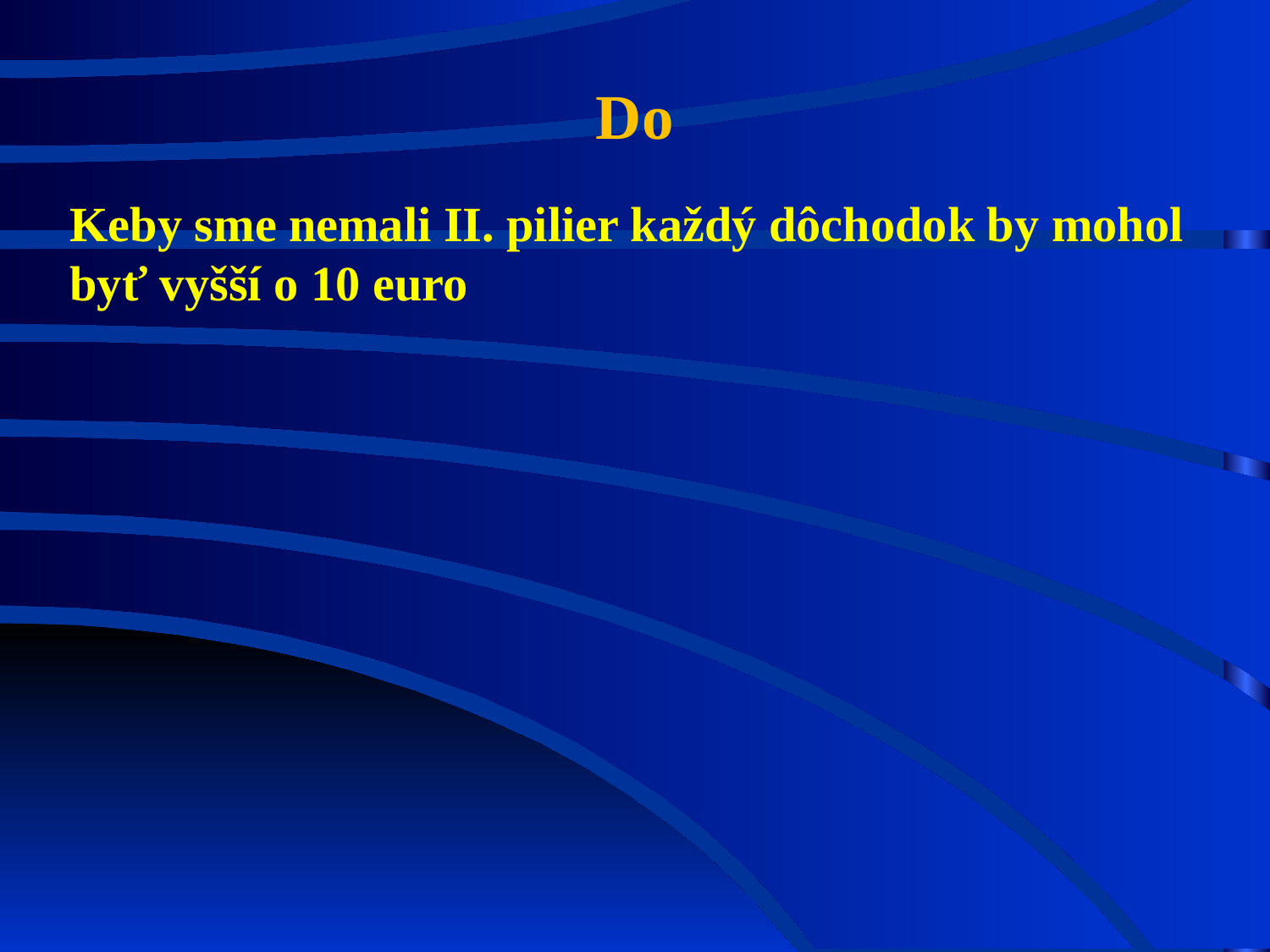

Do
Keby sme nemali II. pilier každý dôchodok by mohol byť vyšší o 10 euro